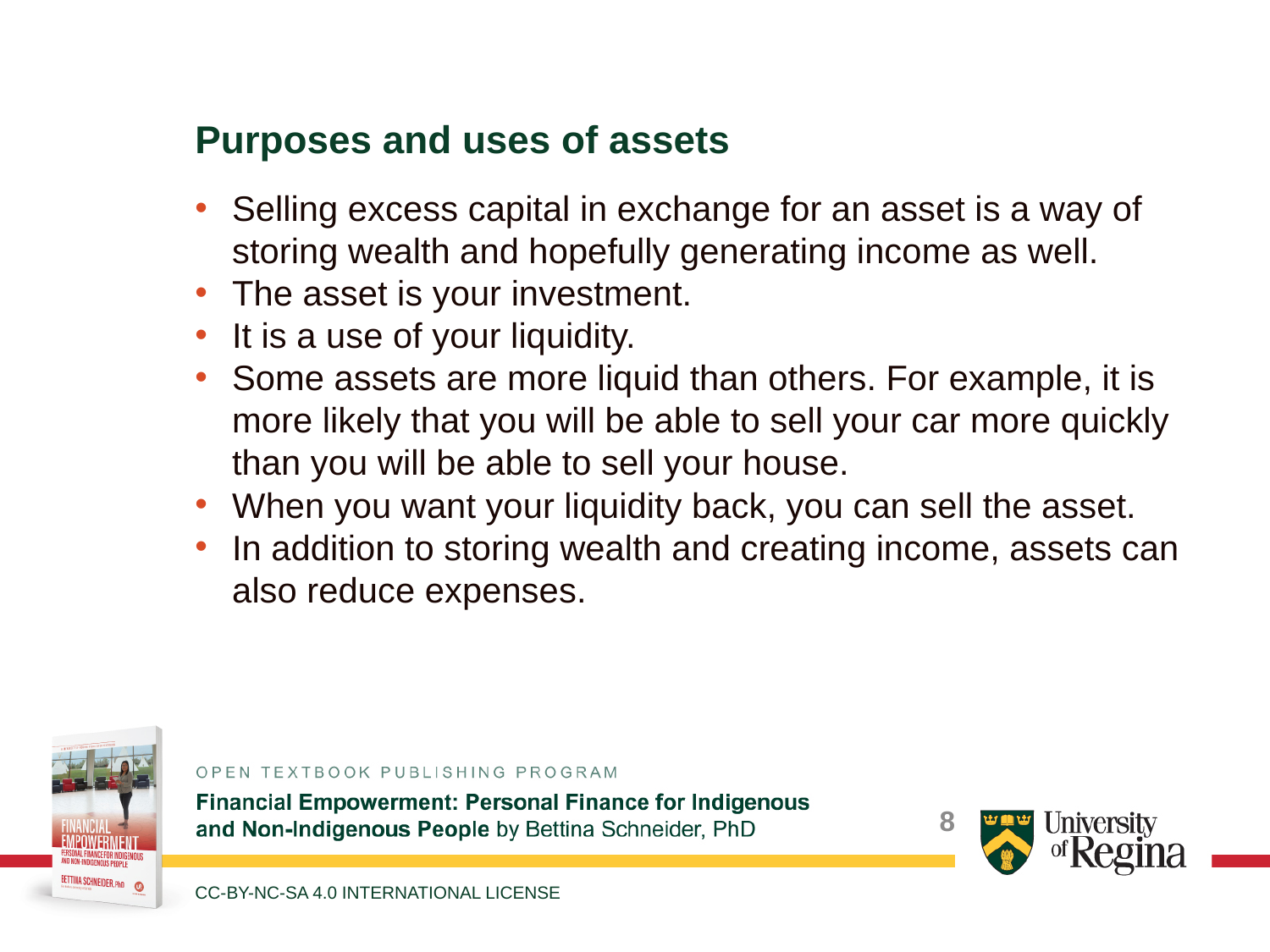

Purposes and uses of assets
Selling excess capital in exchange for an asset is a way of storing wealth and hopefully generating income as well.
The asset is your investment.
It is a use of your liquidity.
Some assets are more liquid than others. For example, it is more likely that you will be able to sell your car more quickly than you will be able to sell your house.
When you want your liquidity back, you can sell the asset.
In addition to storing wealth and creating income, assets can also reduce expenses.

CC-BY-NC-SA 4.0 INTERNATIONAL LICENSE